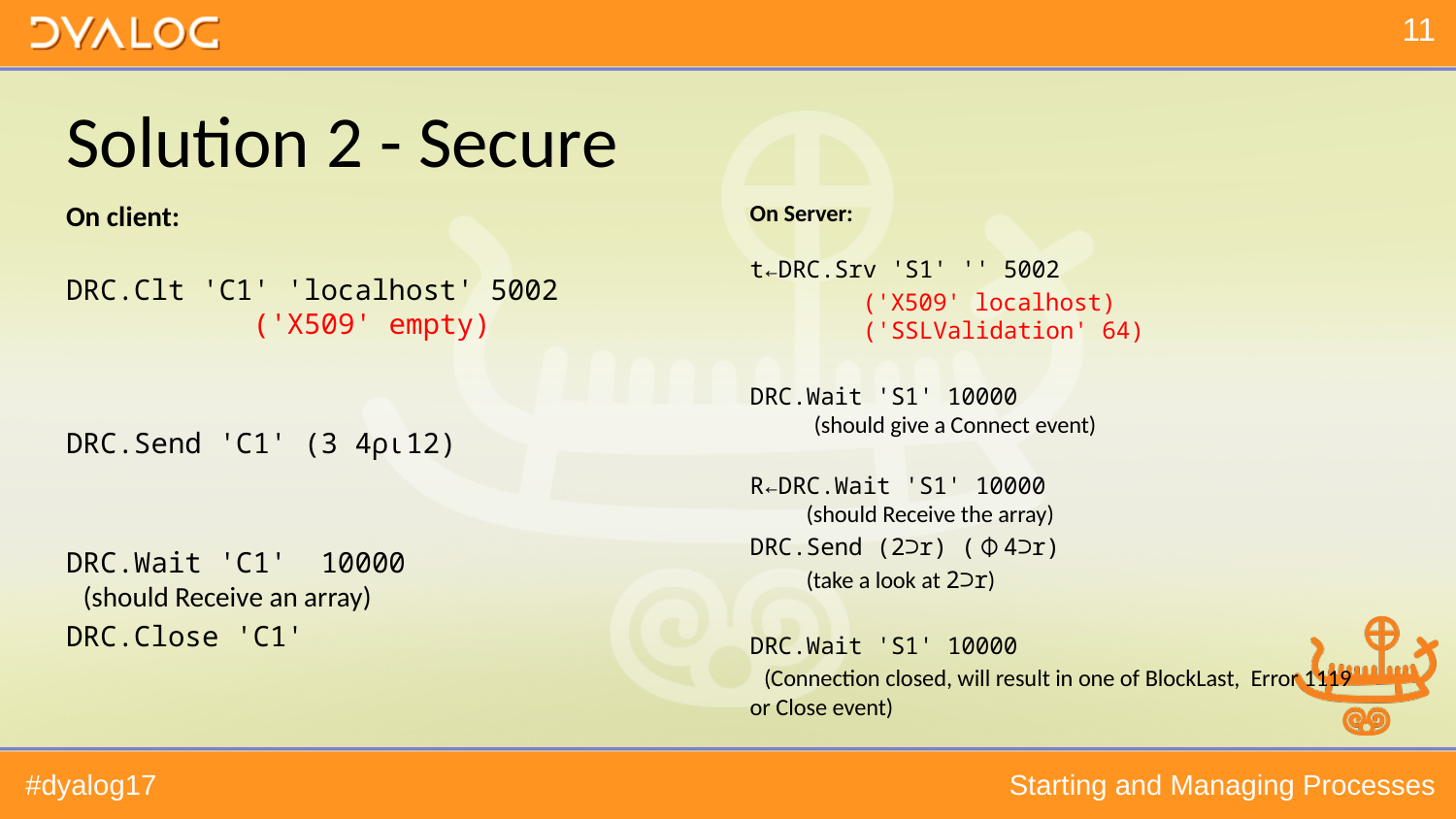

# Solution 2 - Secure
On client:
DRC.Clt 'C1' 'localhost' 5002
           ('X509' empty)

DRC.Send 'C1' (3 4⍴⍳12)

DRC.Wait 'C1'  10000
 (should Receive an array)
DRC.Close 'C1'
On Server:
t←DRC.Srv 'S1' '' 5002
        ('X509' localhost)
        ('SSLValidation' 64)

DRC.Wait 'S1' 10000
            (should give a Connect event)
R←DRC.Wait 'S1' 10000
    (should Receive the array)
DRC.Send (2⊃r) (⌽4⊃r)
    (take a look at 2⊃r)

DRC.Wait 'S1' 10000
 (Connection closed, will result in one of BlockLast,  Error 1119 or Close event)